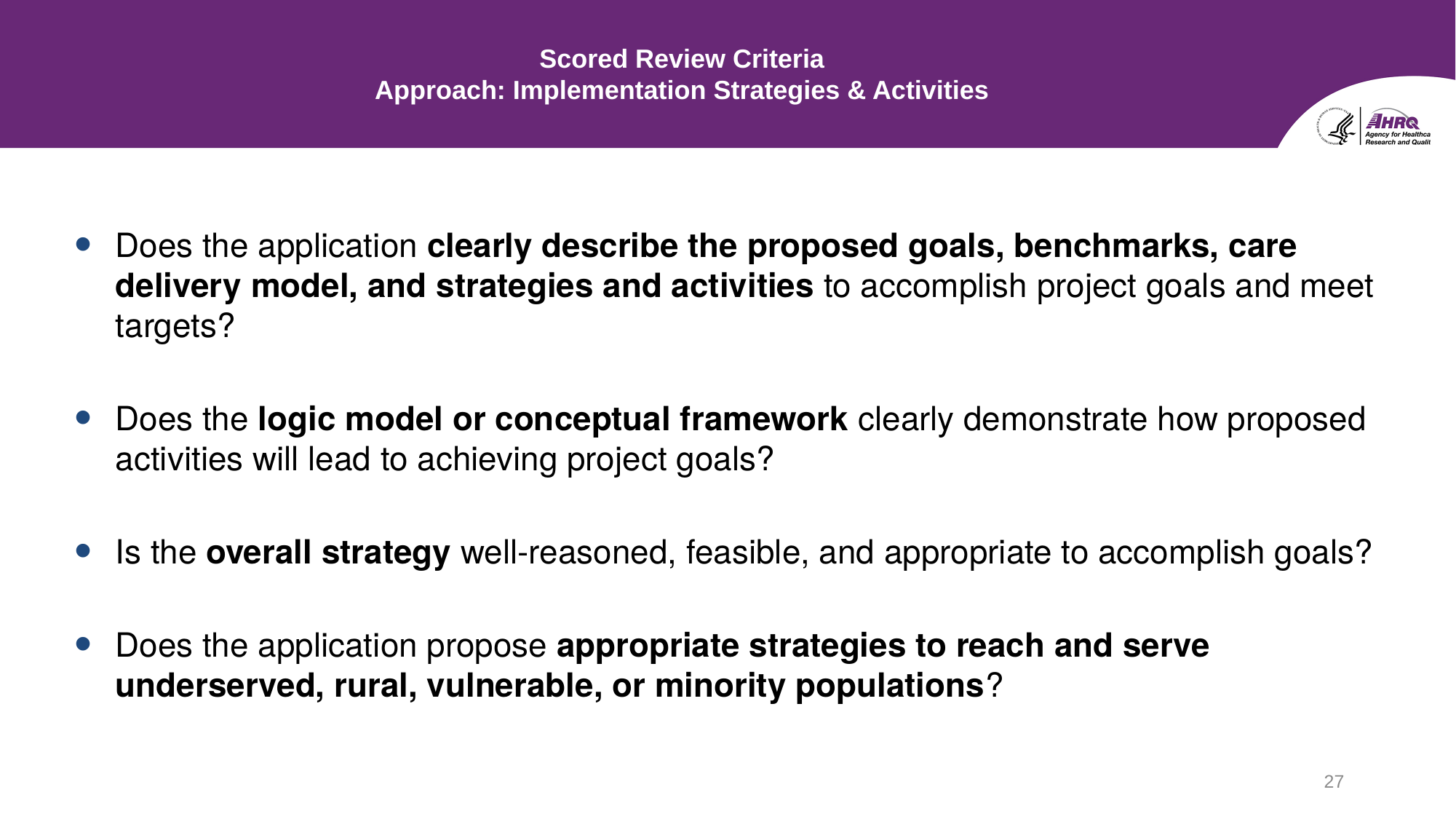

# Scored Review Criteria Approach: Implementation Strategies & Activities
Does the application clearly describe the proposed goals, benchmarks, care delivery model, and strategies and activities to accomplish project goals and meet targets?

Does the logic model or conceptual framework clearly demonstrate how proposed activities will lead to achieving project goals?

Is the overall strategy well-reasoned, feasible, and appropriate to accomplish goals?

Does the application propose appropriate strategies to reach and serve underserved, rural, vulnerable, or minority populations?
27